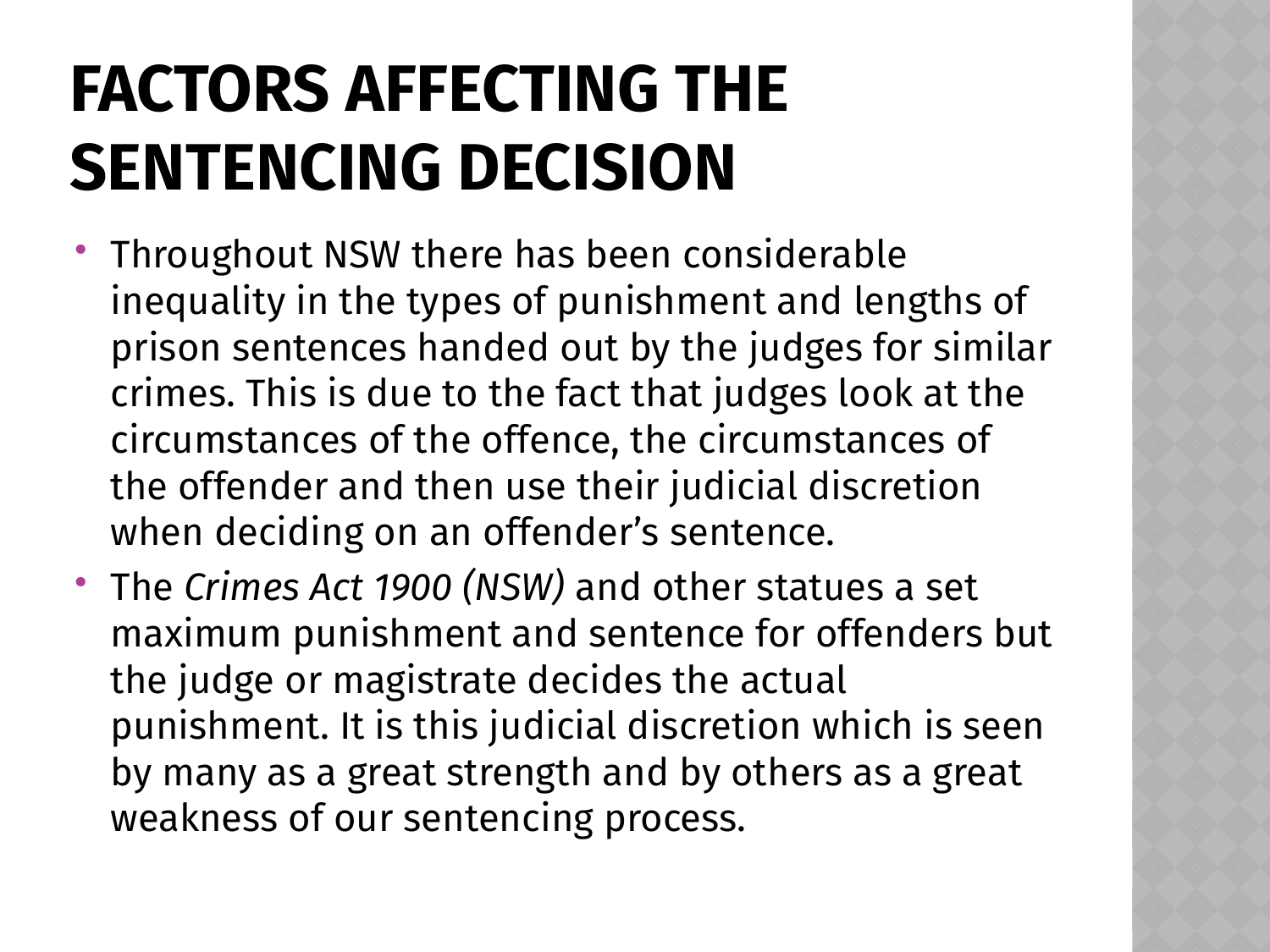

# Factors affecting the sentencing decision
Throughout NSW there has been considerable inequality in the types of punishment and lengths of prison sentences handed out by the judges for similar crimes. This is due to the fact that judges look at the circumstances of the offence, the circumstances of the offender and then use their judicial discretion when deciding on an offender’s sentence.
The Crimes Act 1900 (NSW) and other statues a set maximum punishment and sentence for offenders but the judge or magistrate decides the actual punishment. It is this judicial discretion which is seen by many as a great strength and by others as a great weakness of our sentencing process.